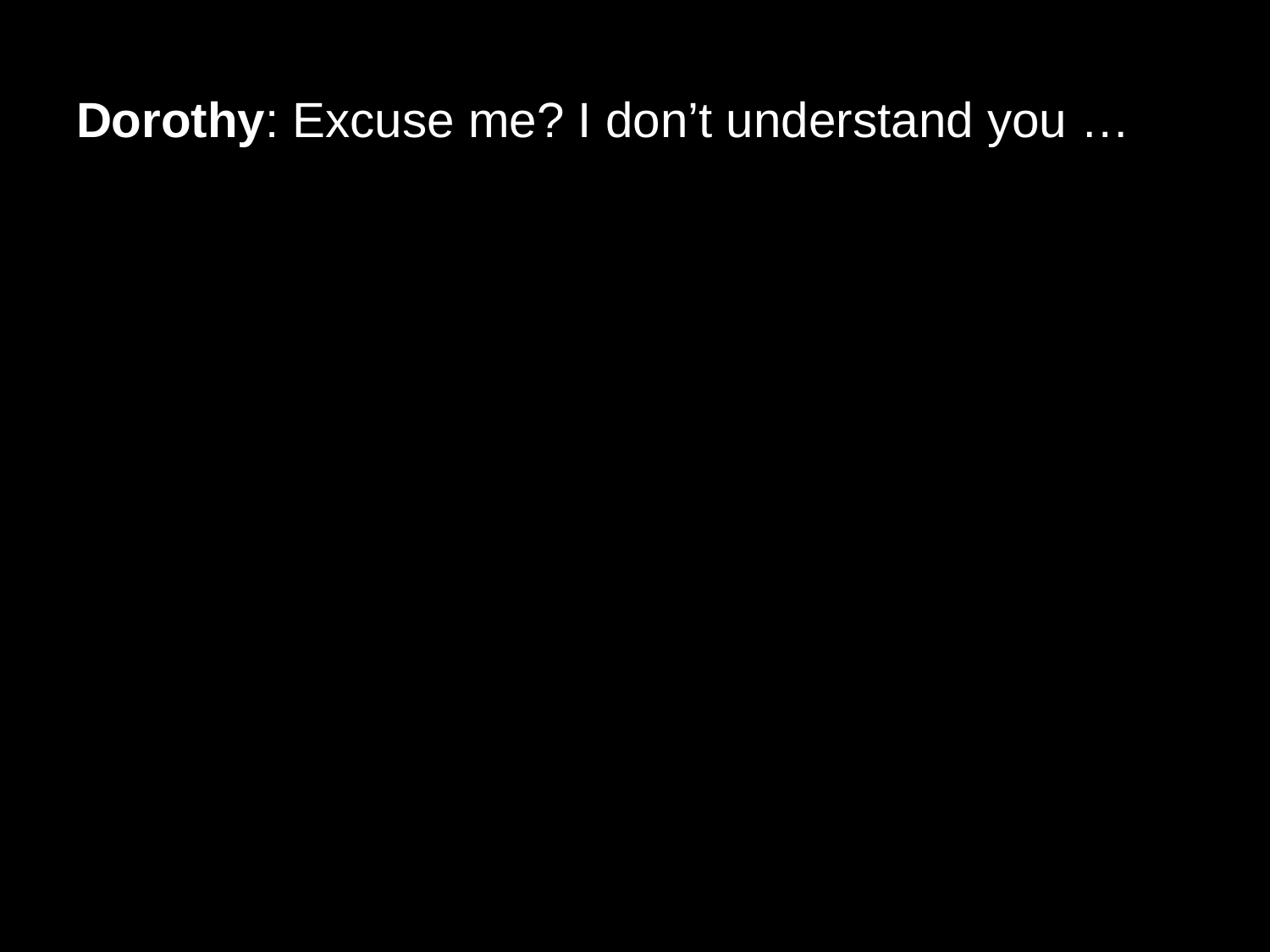

# Dorothy: Excuse me? I don’t understand you …